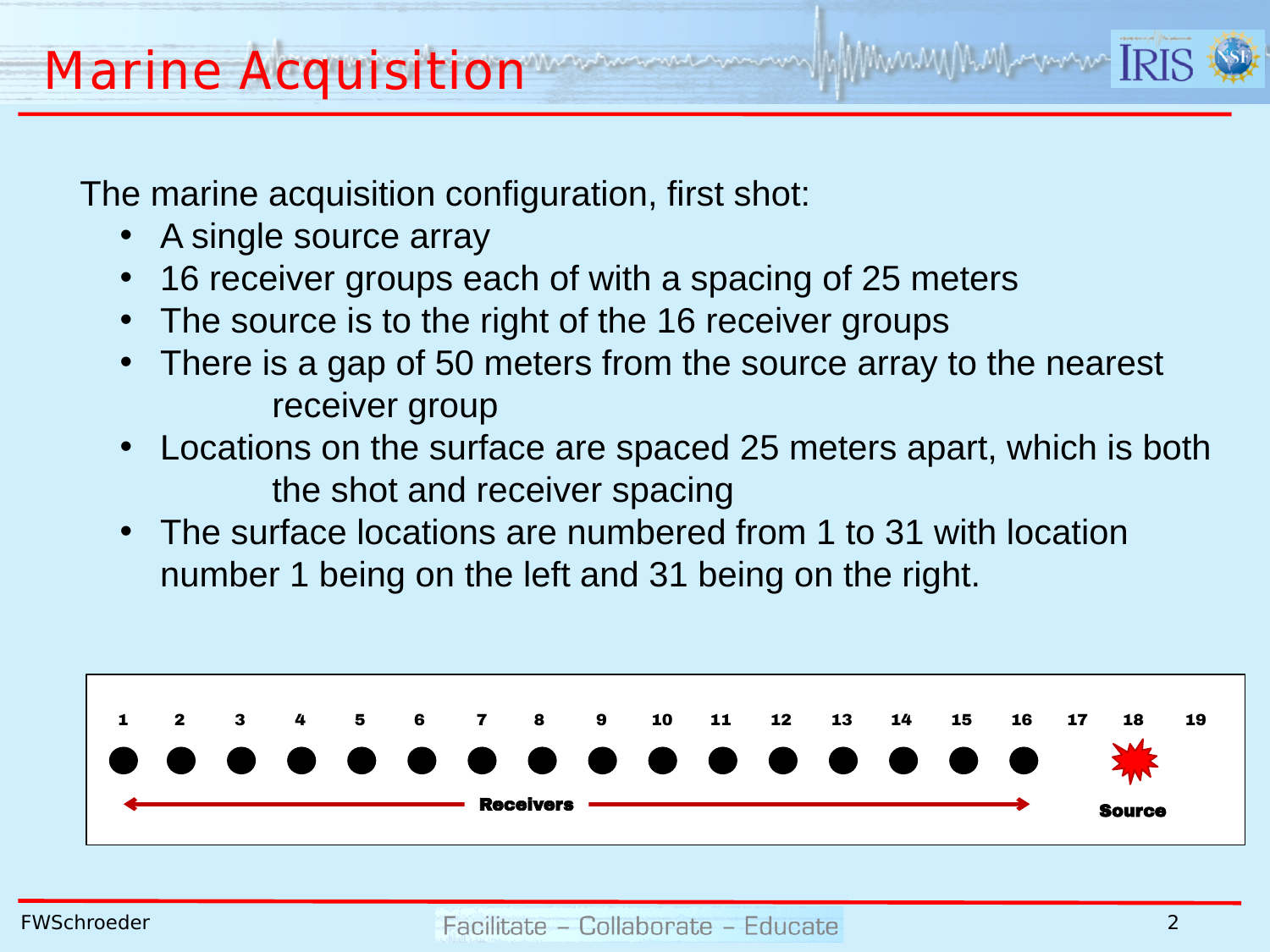

# Marine Acquisition
The marine acquisition configuration, first shot:
A single source array
16 receiver groups each of with a spacing of 25 meters
The source is to the right of the 16 receiver groups
There is a gap of 50 meters from the source array to the nearest  	receiver group
Locations on the surface are spaced 25 meters apart, which is both 	the shot and receiver spacing
The surface locations are numbered from 1 to 31 with location 	number 1 being on the left and 31 being on the right.

1
2
3
4
5
6
7
8
9
10
11
12
13
14
15
16
17
18
19

Receivers
Source